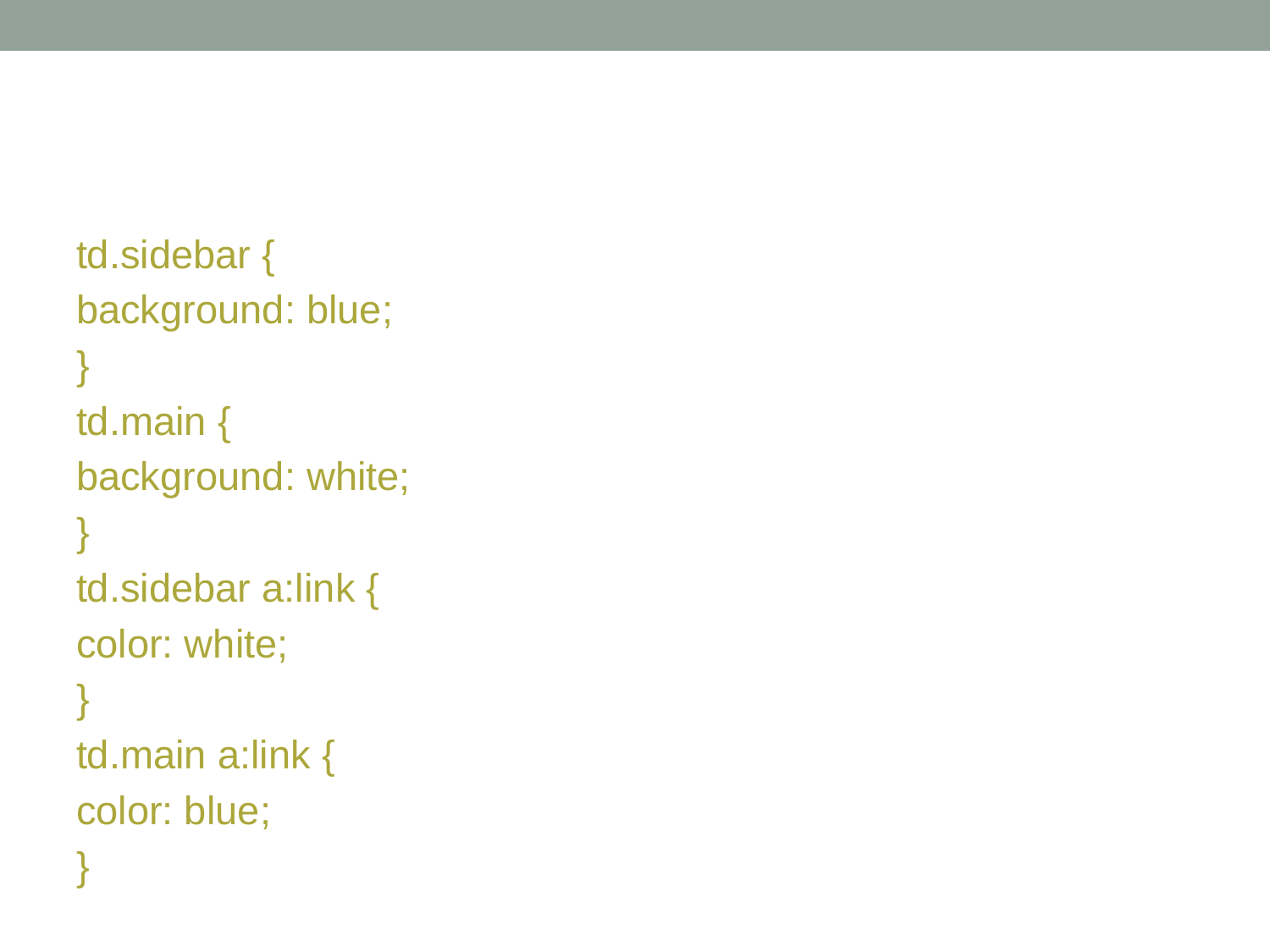

#
td.sidebar {
background: blue;
}
td.main {
background: white;
}
td.sidebar a:link {
color: white;
}
td.main a:link {
color: blue;
}